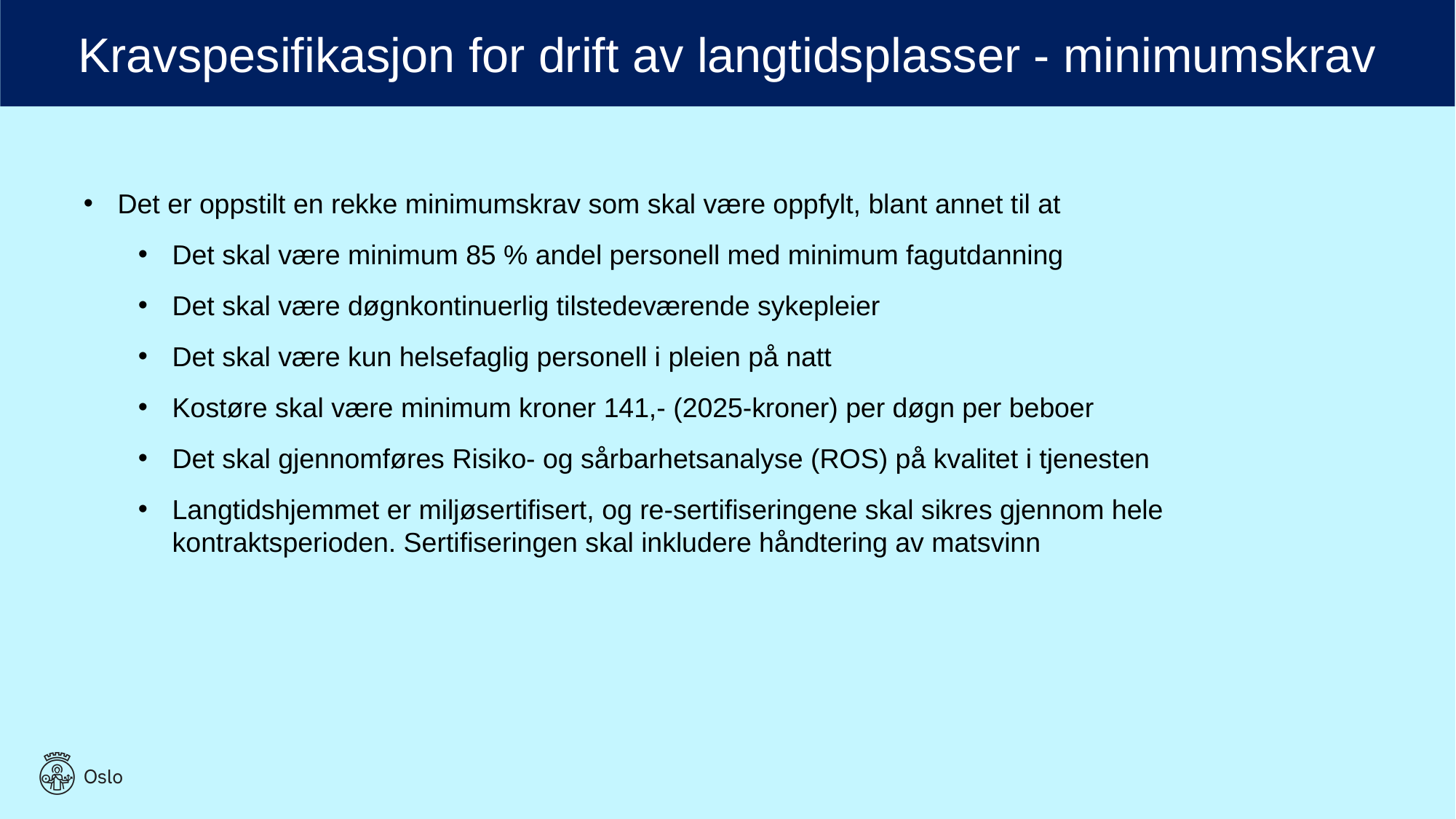

Kravspesifikasjon for drift av langtidsplasser - minimumskrav
Det er oppstilt en rekke minimumskrav som skal være oppfylt, blant annet til at
Det skal være minimum 85 % andel personell med minimum fagutdanning
Det skal være døgnkontinuerlig tilstedeværende sykepleier
Det skal være kun helsefaglig personell i pleien på natt
Kostøre skal være minimum kroner 141,- (2025-kroner) per døgn per beboer
Det skal gjennomføres Risiko- og sårbarhetsanalyse (ROS) på kvalitet i tjenesten
Langtidshjemmet er miljøsertifisert, og re-sertifiseringene skal sikres gjennom hele kontraktsperioden. Sertifiseringen skal inkludere håndtering av matsvinn